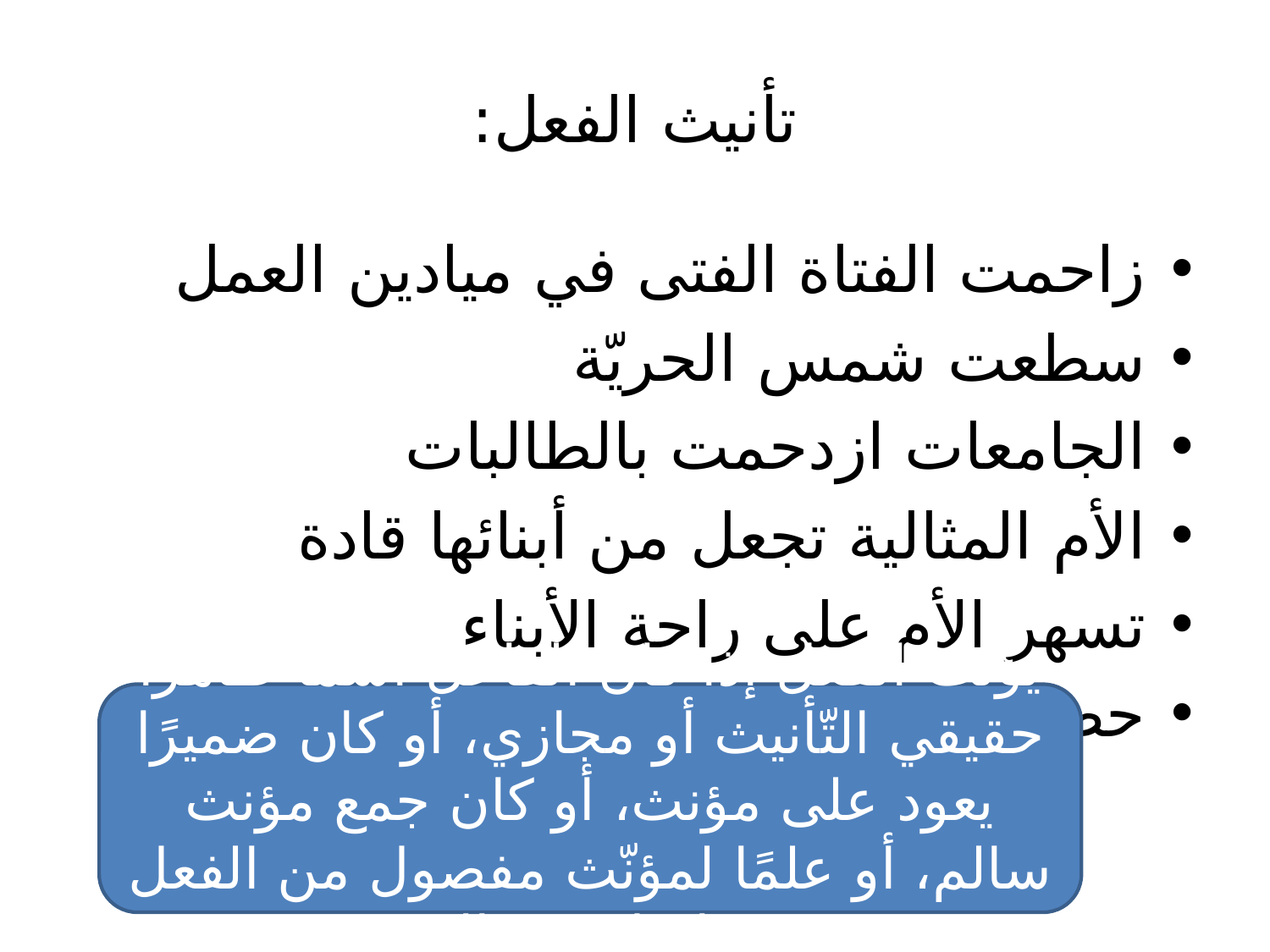

# تأنيث الفعل:
زاحمت الفتاة الفتى في ميادين العمل
سطعت شمس الحريّة
الجامعات ازدحمت بالطالبات
الأم المثالية تجعل من أبنائها قادة
تسهر الأم على راحة الأبناء
حضرت اليوم سعاد
يؤنث الفعل إذا كان الفاعل اسمًا ظاهرًا حقيقي التّأنيث أو مجازي، أو كان ضميرًا يعود على مؤنث، أو كان جمع مؤنث سالم، أو علمًا لمؤنّث مفصول من الفعل بفاصل غير إلا.